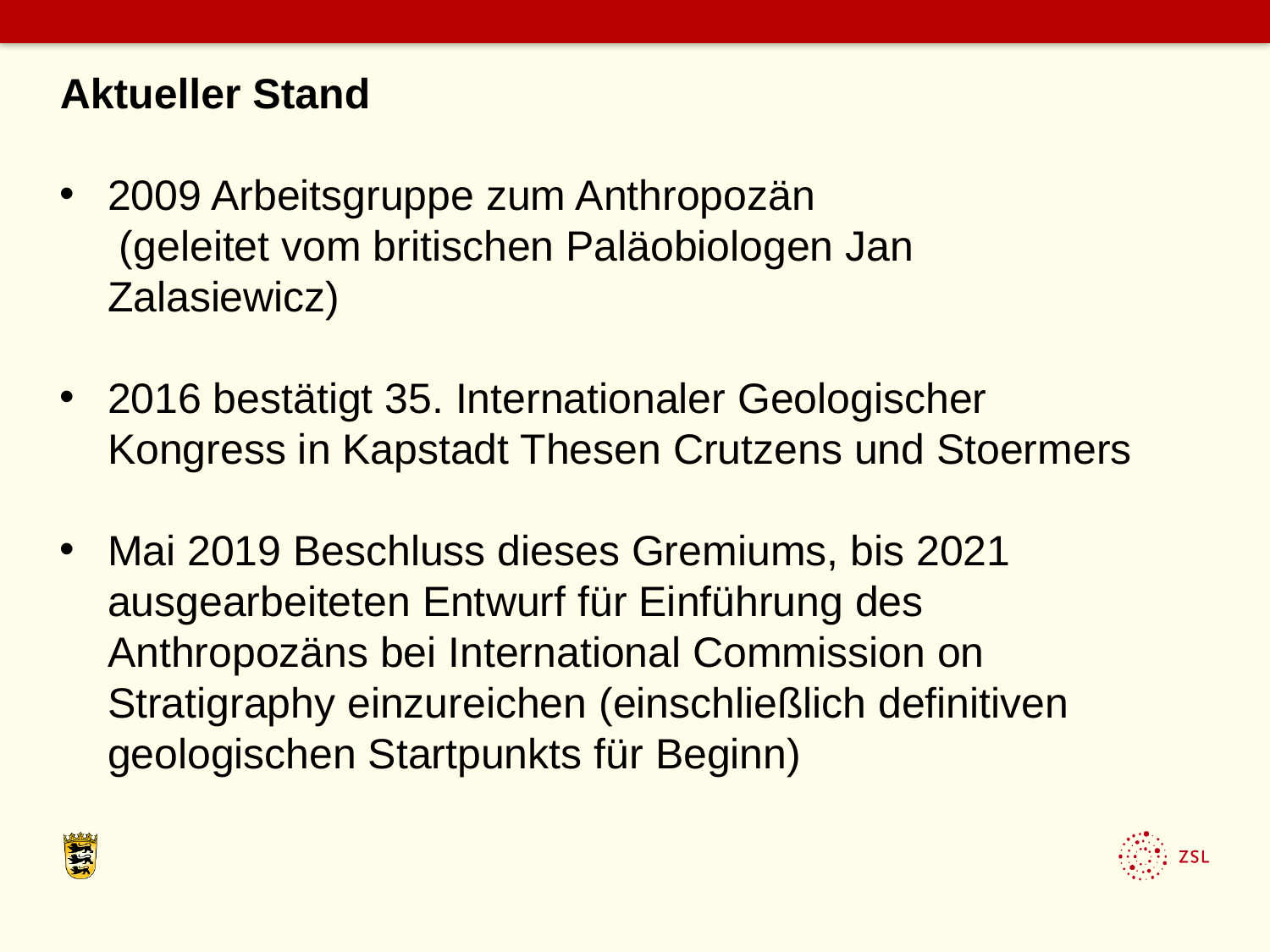

Aktueller Stand

2009 Arbeitsgruppe zum Anthropozän
 (geleitet vom britischen Paläobiologen Jan Zalasiewicz)
2016 bestätigt 35. Internationaler Geologischer Kongress in Kapstadt Thesen Crutzens und Stoermers
Mai 2019 Beschluss dieses Gremiums, bis 2021 ausgearbeiteten Entwurf für Einführung des Anthropozäns bei International Commission on Stratigraphy einzureichen (einschließlich definitiven geologischen Startpunkts für Beginn)